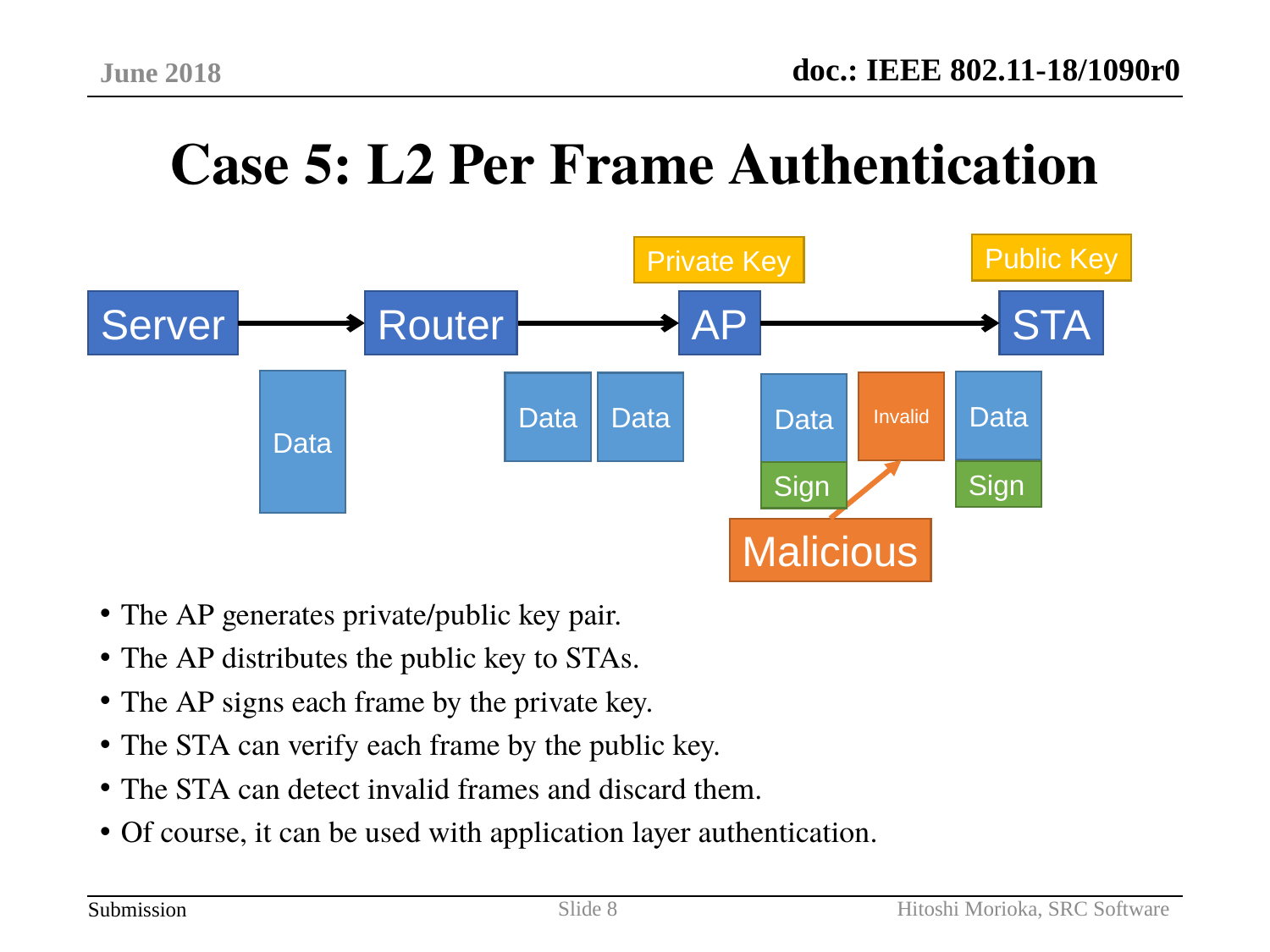

June 2018
# Case 5: L2 Per Frame Authentication
Public Key
Private Key
AP
Router
Server
STA
Data
Data
Invalid
Data
Data
Data
Sign
Sign
Malicious
The AP generates private/public key pair.
The AP distributes the public key to STAs.
The AP signs each frame by the private key.
The STA can verify each frame by the public key.
The STA can detect invalid frames and discard them.
Of course, it can be used with application layer authentication.
Hitoshi Morioka, SRC Software
Slide 8